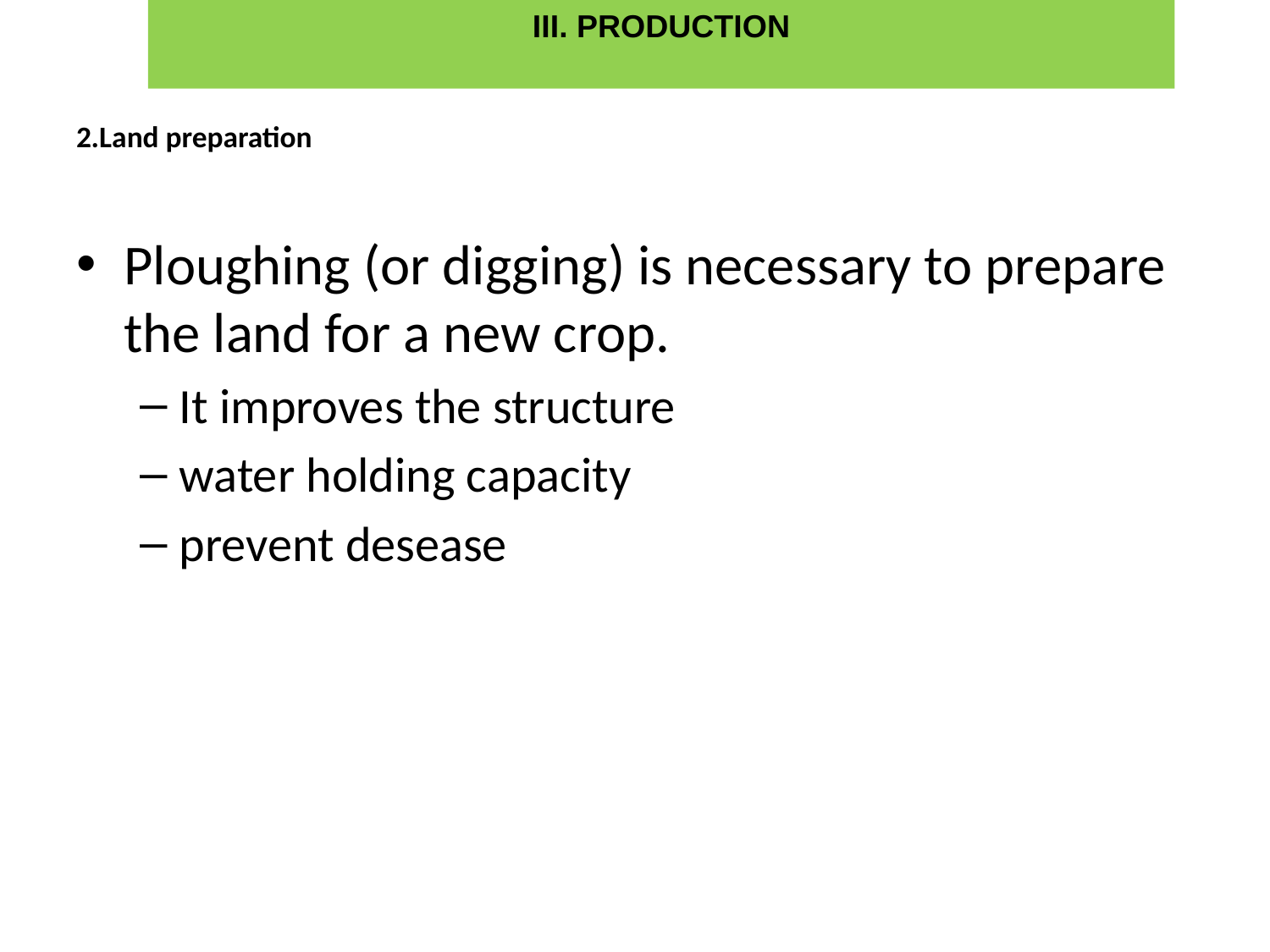

III. PRODUCTION

# 2.Land preparation
Ploughing (or digging) is necessary to prepare the land for a new crop.
It improves the structure
water holding capacity
prevent desease